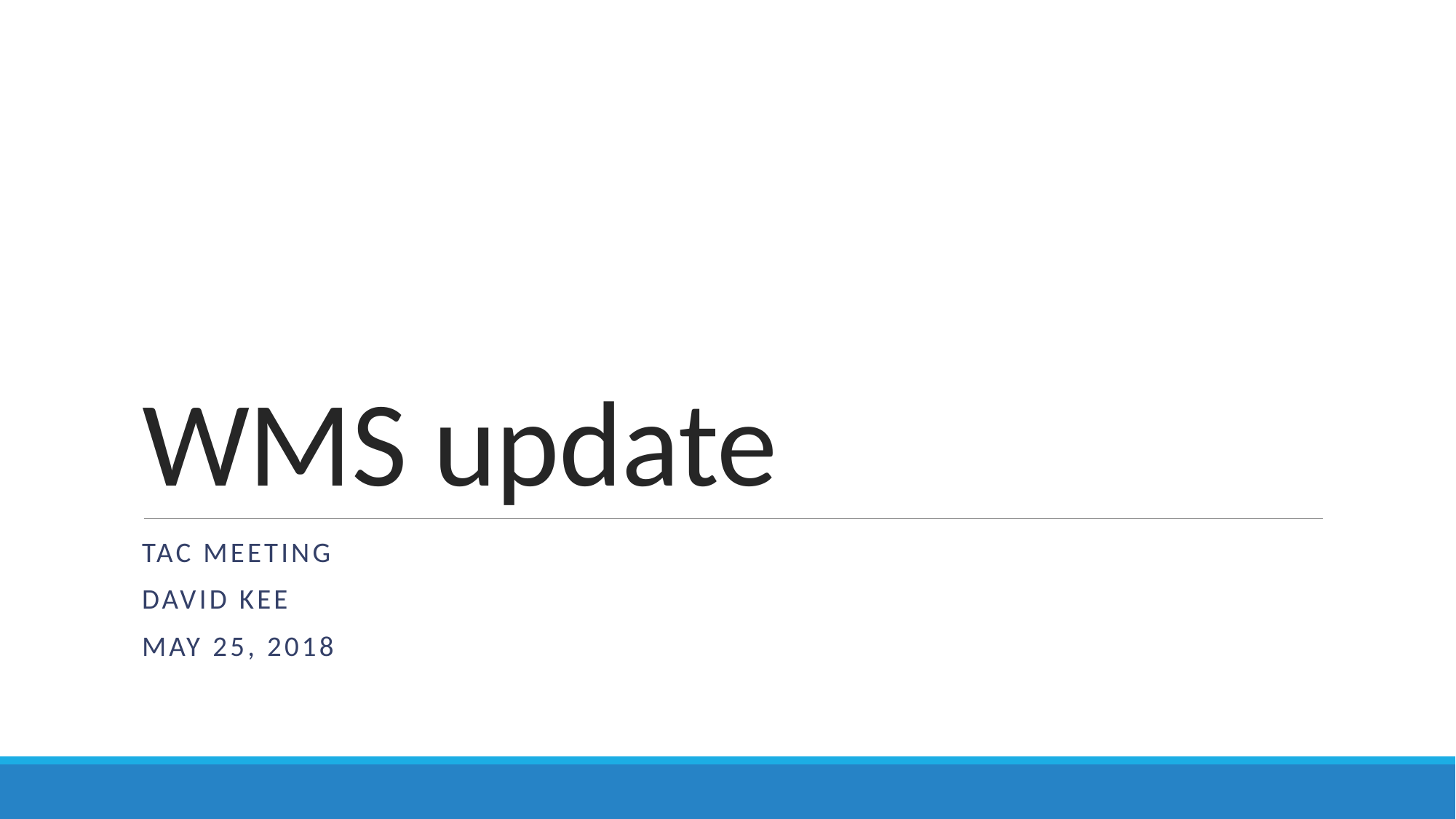

# WMS update
TAC MEETING
David Kee
May 25, 2018